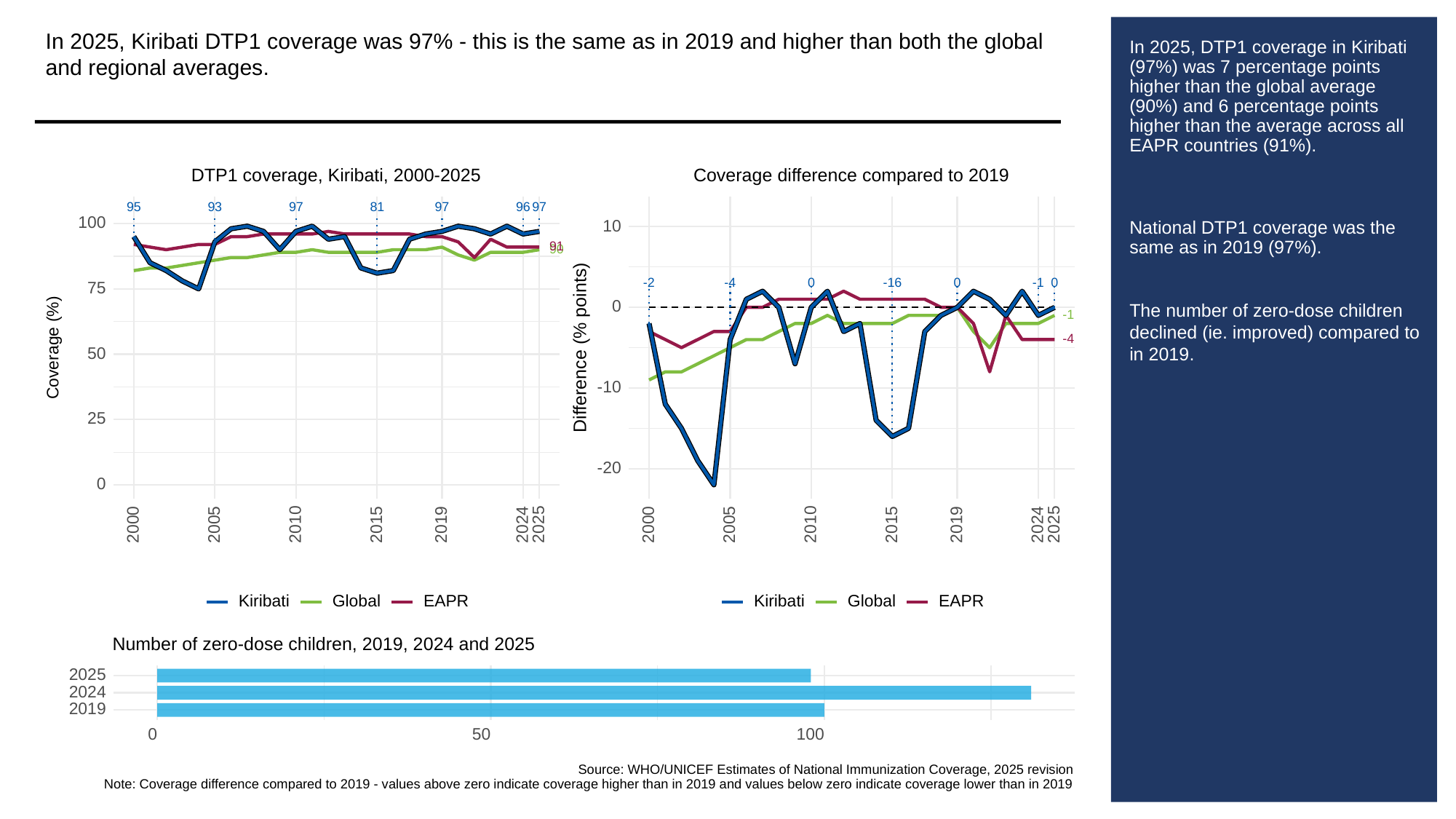

In 2025, Kiribati DTP1 coverage was 97% - this is the same as in 2019 and higher than both the global and regional averages.
# In 2025, DTP1 coverage in Kiribati (97%) was 7 percentage points higher than the global average (90%) and 6 percentage points higher than the average across all EAPR countries (91%).

National DTP1 coverage was the same as in 2019 (97%).

The number of zero-dose children declined (ie. improved) compared to in 2019.

Coverage difference compared to 2019
DTP1 coverage, Kiribati, 2000-2025

93
95
97
81
97
96
97
100

10

91
90

0
-16
0
0
-2
-1
-4
75

0

-1

-4
Difference (% points)
Coverage (%)

50

-10

25

-20

0

2000
2005
2010
2015
2019
2024
2025
2000
2005
2010
2015
2019
2024
2025
Global
Global
Kiribati
Kiribati
EAPR
EAPR

Number of zero-dose children, 2019, 2024 and 2025

2025

2024

2019

0
50
100
Source: WHO/UNICEF Estimates of National Immunization Coverage, 2025 revision
Note: Coverage difference compared to 2019 - values above zero indicate coverage higher than in 2019 and values below zero indicate coverage lower than in 2019